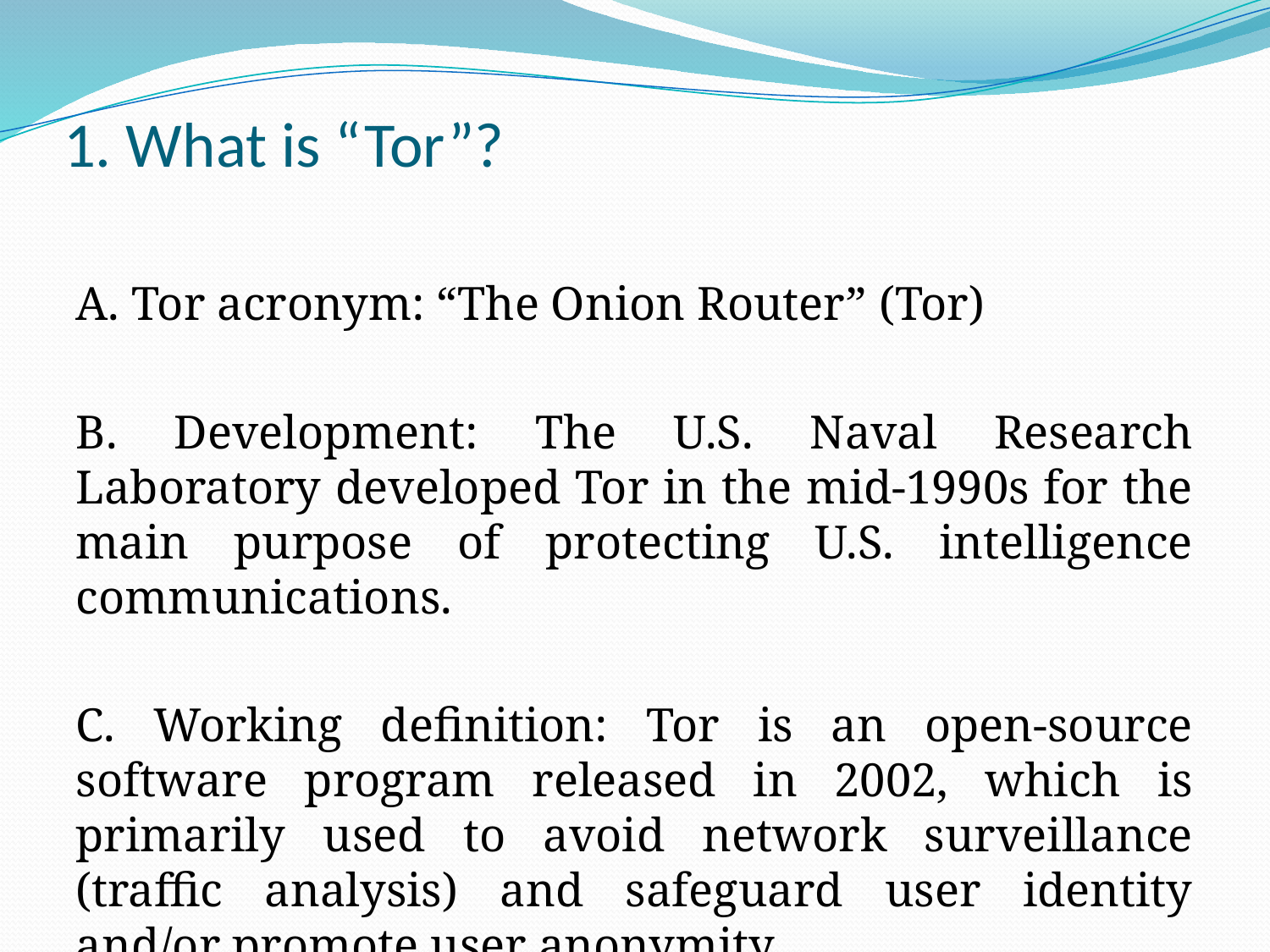

# 1. What is “Tor”?
A. Tor acronym: “The Onion Router” (Tor)

B. Development: The U.S. Naval Research Laboratory developed Tor in the mid-1990s for the main purpose of protecting U.S. intelligence communications.

C. Working definition: Tor is an open-source software program released in 2002, which is primarily used to avoid network surveillance (traffic analysis) and safeguard user identity and/or promote user anonymity.